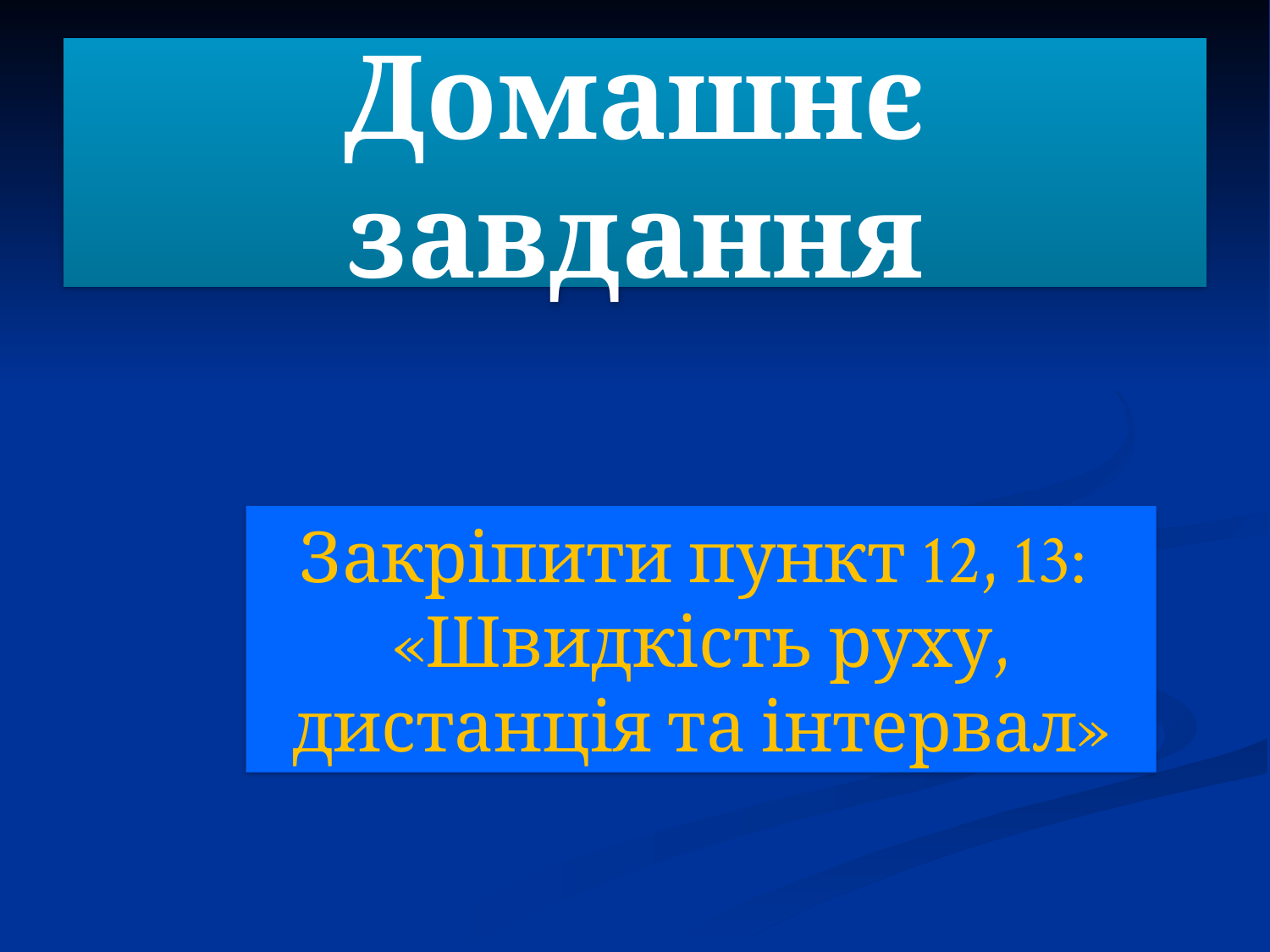

# Домашнє завдання
Закріпити пункт 12, 13:
«Швидкість руху, дистанція та інтервал»